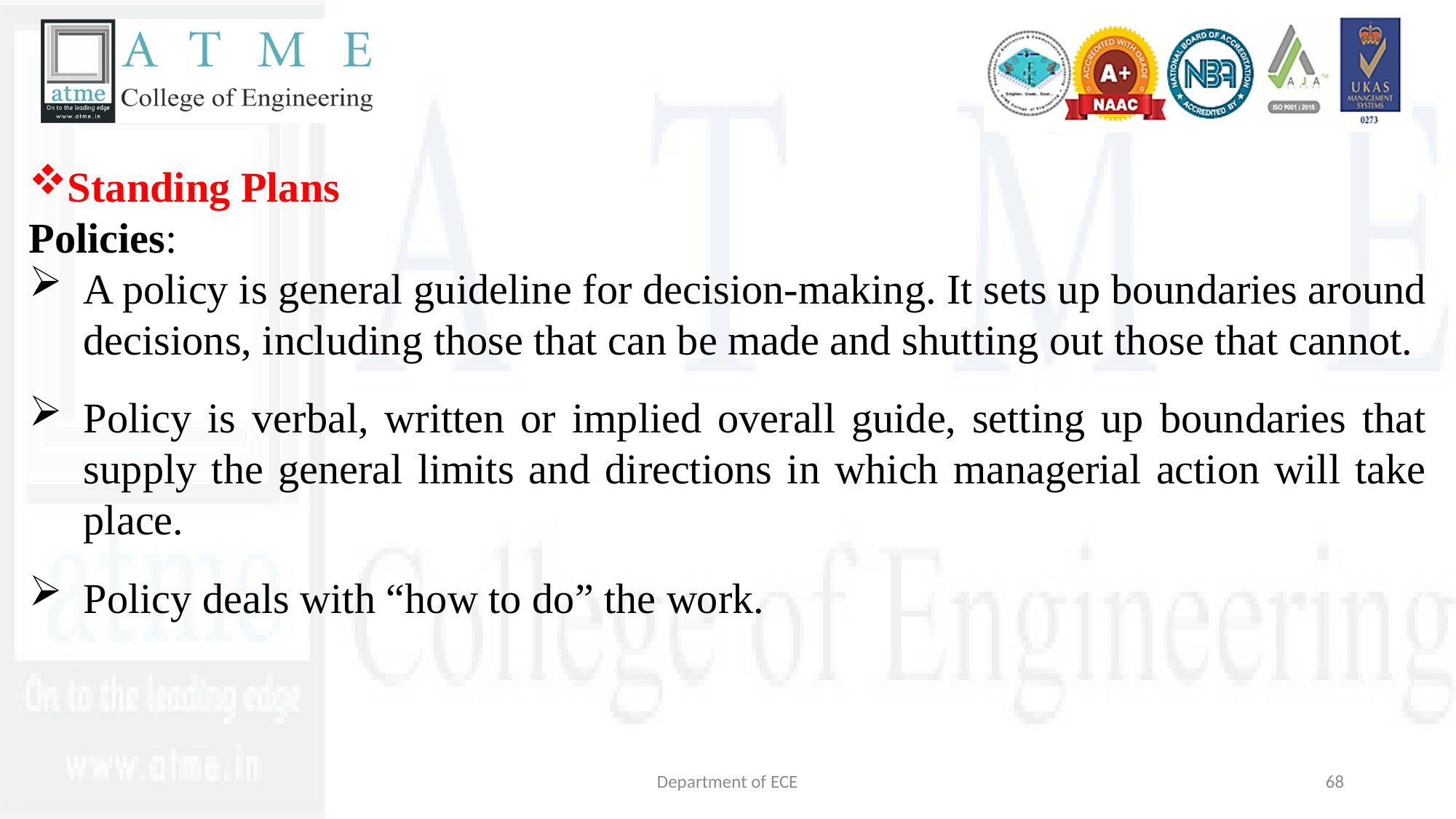

Standing Plans
Policies:
A policy is general guideline for decision-making. It sets up boundaries around decisions, including those that can be made and shutting out those that cannot.
Policy is verbal, written or implied overall guide, setting up boundaries that supply the general limits and directions in which managerial action will take place.
Policy deals with “how to do” the work.
Department of ECE
68